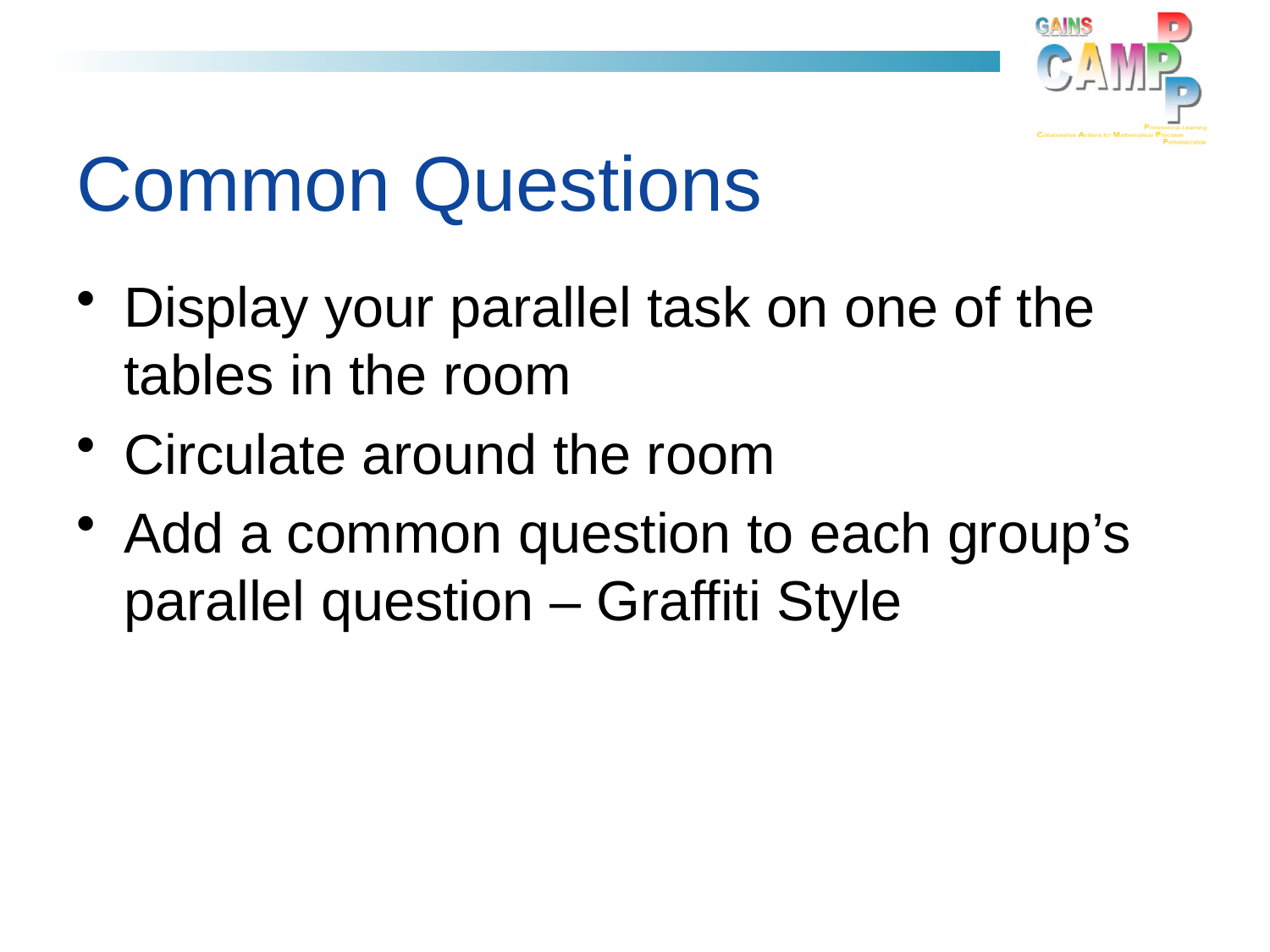

# Common Questions
Display your parallel task on one of the tables in the room
Circulate around the room
Add a common question to each group’s parallel question – Graffiti Style